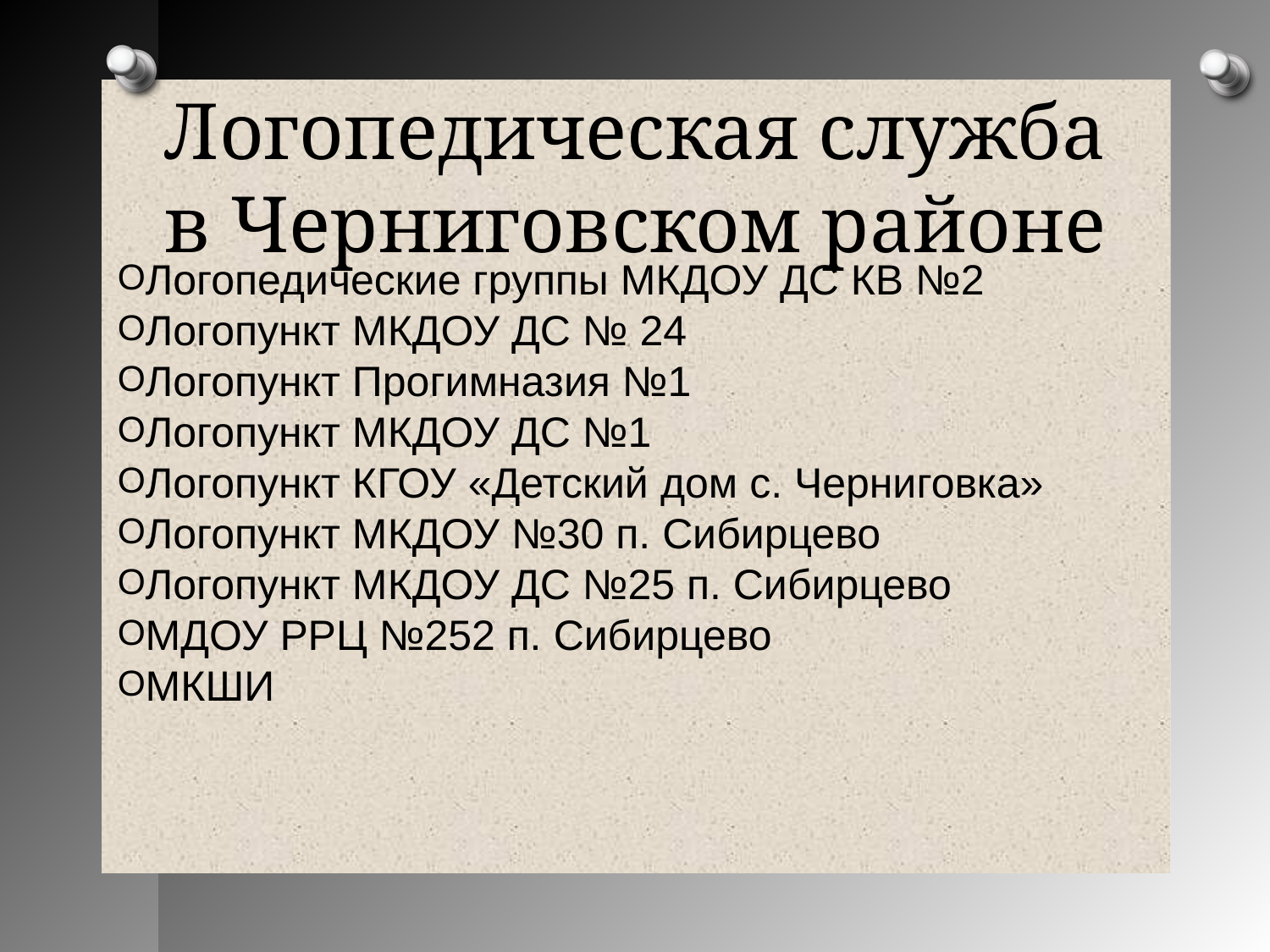

Логопедическая служба в Черниговском районе
Логопедические группы МКДОУ ДС КВ №2
Логопункт МКДОУ ДС № 24
Логопункт Прогимназия №1
Логопункт МКДОУ ДС №1
Логопункт КГОУ «Детский дом с. Черниговка»
Логопункт МКДОУ №30 п. Сибирцево
Логопункт МКДОУ ДС №25 п. Сибирцево
МДОУ РРЦ №252 п. Сибирцево
МКШИ